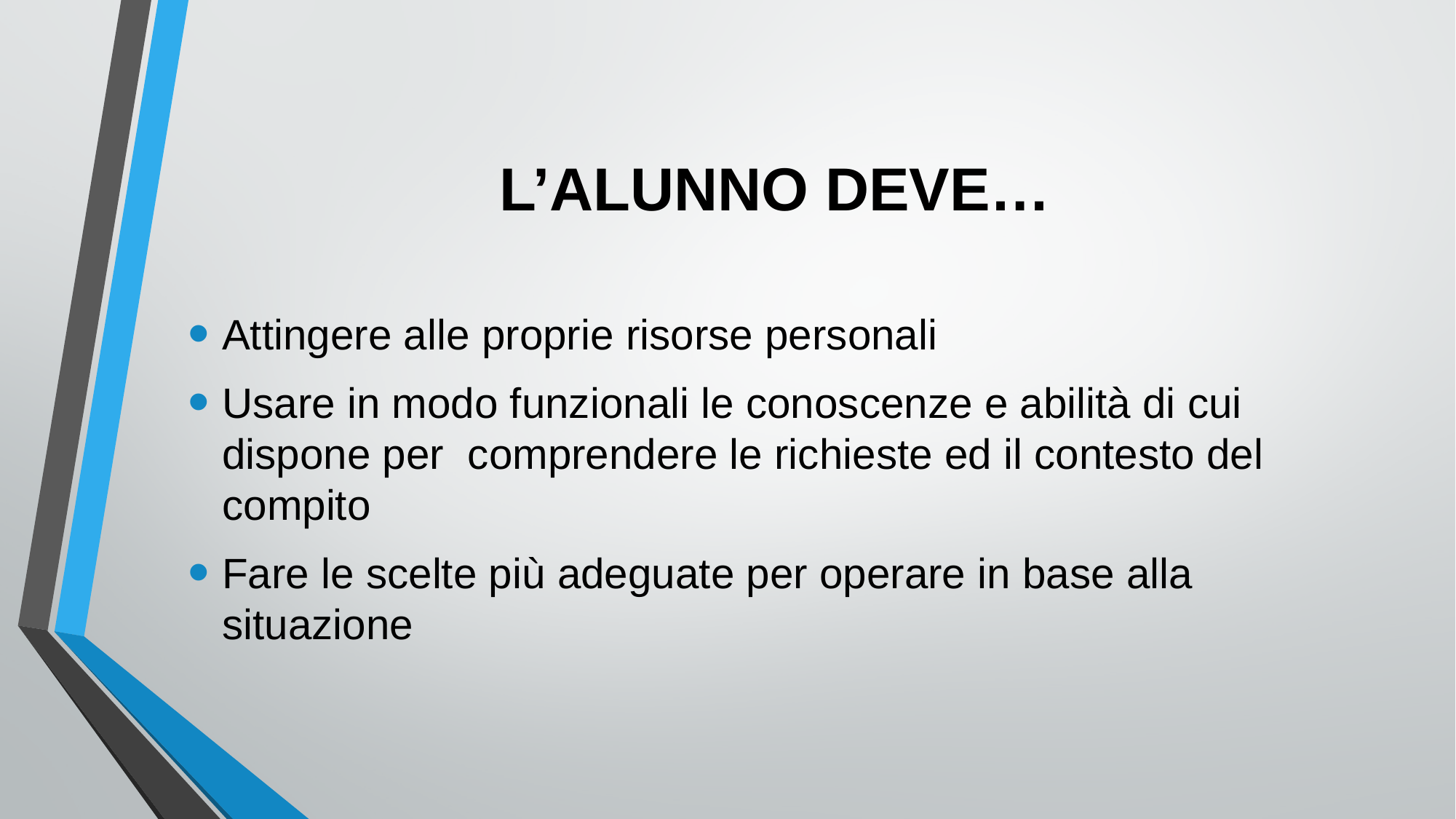

# L’ALUNNO DEVE…
Attingere alle proprie risorse personali
Usare in modo funzionali le conoscenze e abilità di cui dispone per  comprendere le richieste ed il contesto del compito
Fare le scelte più adeguate per operare in base alla situazione